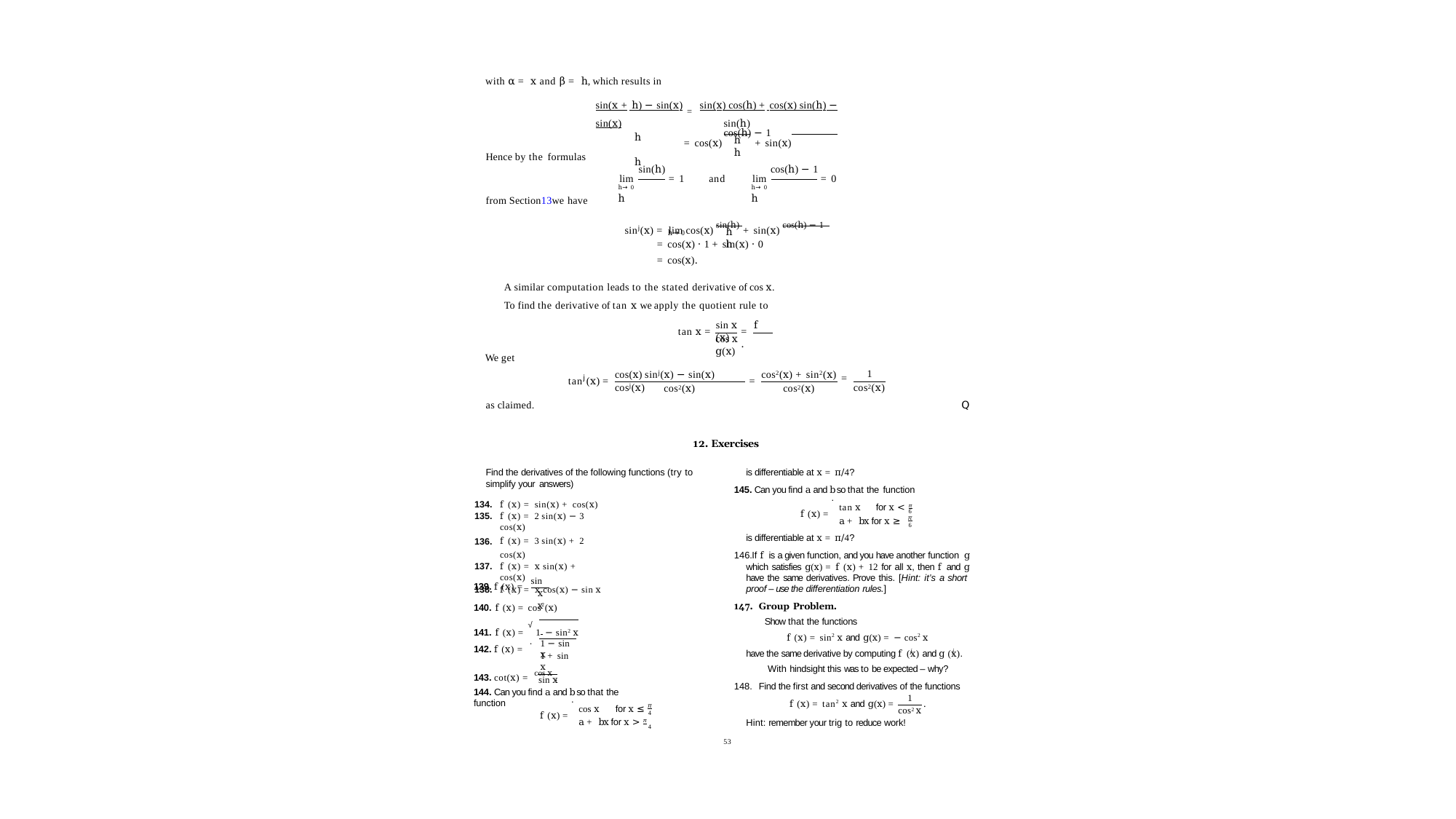

with α = x and β = h, which results in
sin(x + h) − sin(x) = sin(x) cos(h) + cos(x) sin(h) − sin(x)
h	h
sin(h)	cos(h) − 1
= cos(x)	+ sin(x)
h	h

Hence by the formulas
sin(h)
lim	= 1
cos(h) − 1
lim	= 0
and
h→0	h
h→0	h

from Section13we have
sinj(x) = lim cos(x) sin(h) + sin(x) cos(h) − 1
h	h

h→0
= cos(x) · 1 + sin(x) · 0
= cos(x).
A similar computation leads to the stated derivative of cos x.  To find the derivative of tan x we apply the quotient rule to
sin x	f (x)
tan x =
=	.
cos x	g(x)

We get
cos(x) sinj(x) − sin(x) cosj(x)
cos2(x) + sin2(x)
1
j
tan (x) =
=
=
cos2(x)
cos2(x)
cos2(x)

as claimed.
Q
12. Exercises
is differentiable at x = π/4?
145. Can you find a and b so that the function
Find the derivatives of the following functions (try to  simplify your answers)
.
| 134. | f (x) = sin(x) + cos(x) |
| --- | --- |
| 135. | f (x) = 2 sin(x) − 3 cos(x) |
| 136. | f (x) = 3 sin(x) + 2 cos(x) |
| 137. | f (x) = x sin(x) + cos(x) |
| 138. | f (x) = x cos(x) − sin x |
tan x	for x < π
6
π
6
f (x) =
a + bx for x ≥
is differentiable at x = π/4?
If f is a given function, and you have another function  g which satisfies g(x) = f (x) + 12 for all x, then f and g  have the same derivatives. Prove this. [Hint: it’s a short  proof – use the differentiation rules.]
Group Problem.
Show that the functions
f (x) = sin2 x and g(x) = − cos2 x
have the same derivative by computing f (x) and g (x).
With hindsight this was to be expected – why?
Find the first and second derivatives of the functions
sin x  x
139. f (x) =

140. f (x) = cos2(x)
141. f (x) = √1 − sin2 x

.
1 − sin x

142. f (x) =
j	j
1 + sin x
143. cot(x) = cos x .
sin x
144. Can you find a and b so that the function

1
.
f (x) = tan2 x and g(x) =
.
π
4
cos x	for x ≤
cos2 x

f (x) =
a + bx for x > π
Hint: remember your trig to reduce work!
4
53